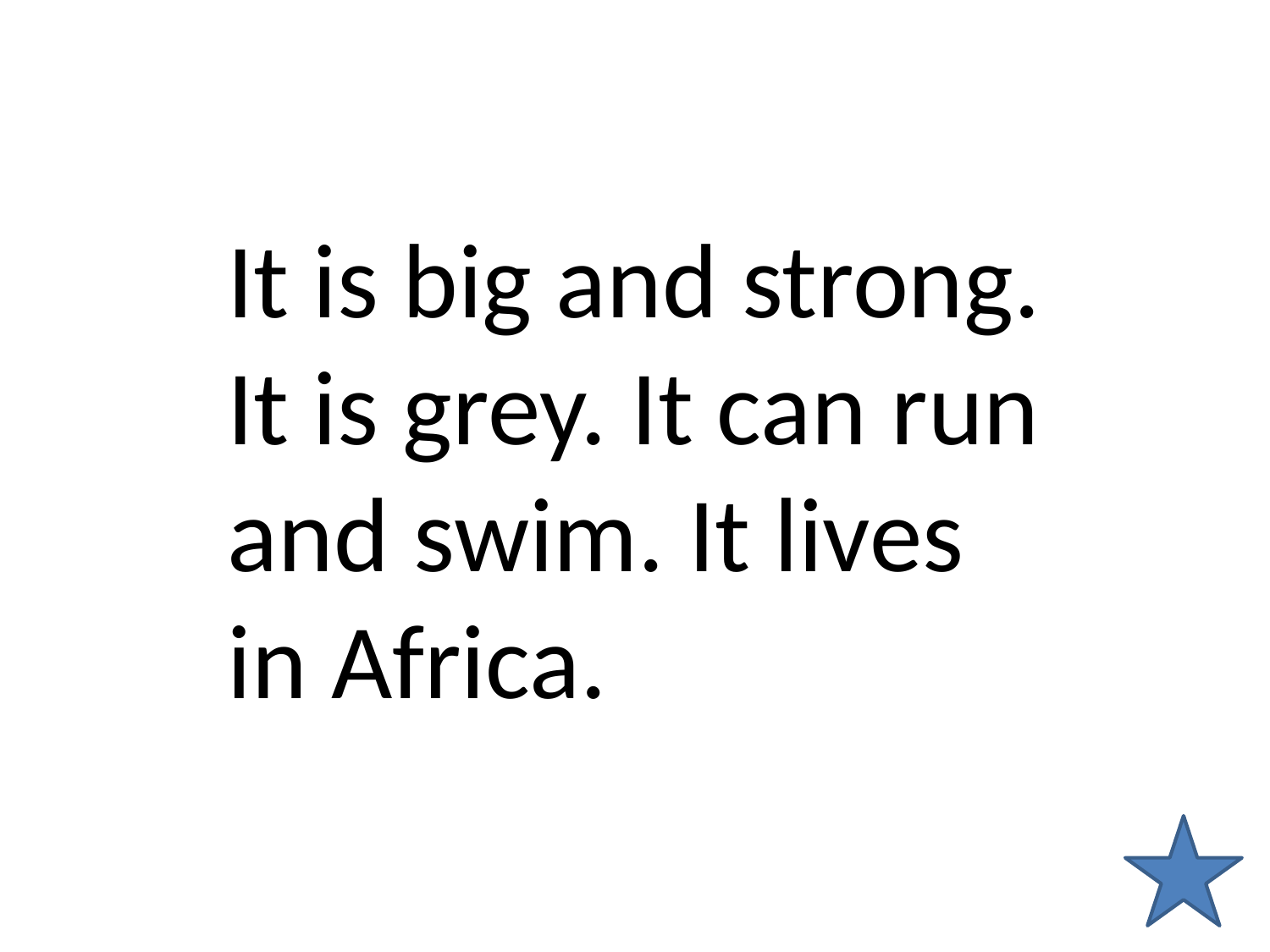

It is big and strong. It is grey. It can run and swim. It lives in Africa.